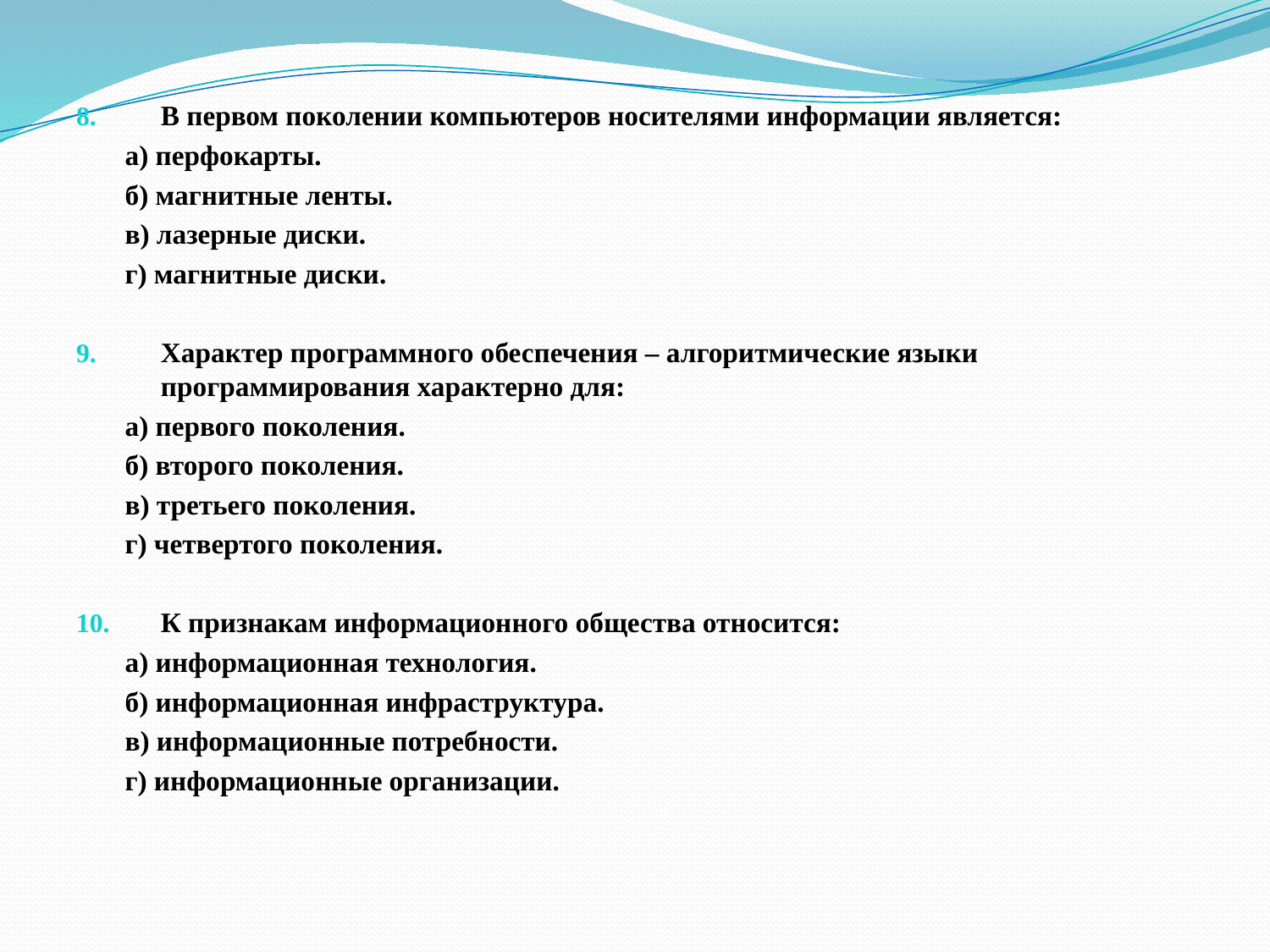

#

В первом поколении компьютеров носителями информации является:
       а) перфокарты.
       б) магнитные ленты.
       в) лазерные диски.
       г) магнитные диски.

Характер программного обеспечения – алгоритмические языки программирования характерно для:
       а) первого поколения.
       б) второго поколения.
       в) третьего поколения.
       г) четвертого поколения.

К признакам информационного общества относится:
       а) информационная технология.
       б) информационная инфраструктура.
       в) информационные потребности.
       г) информационные организации.